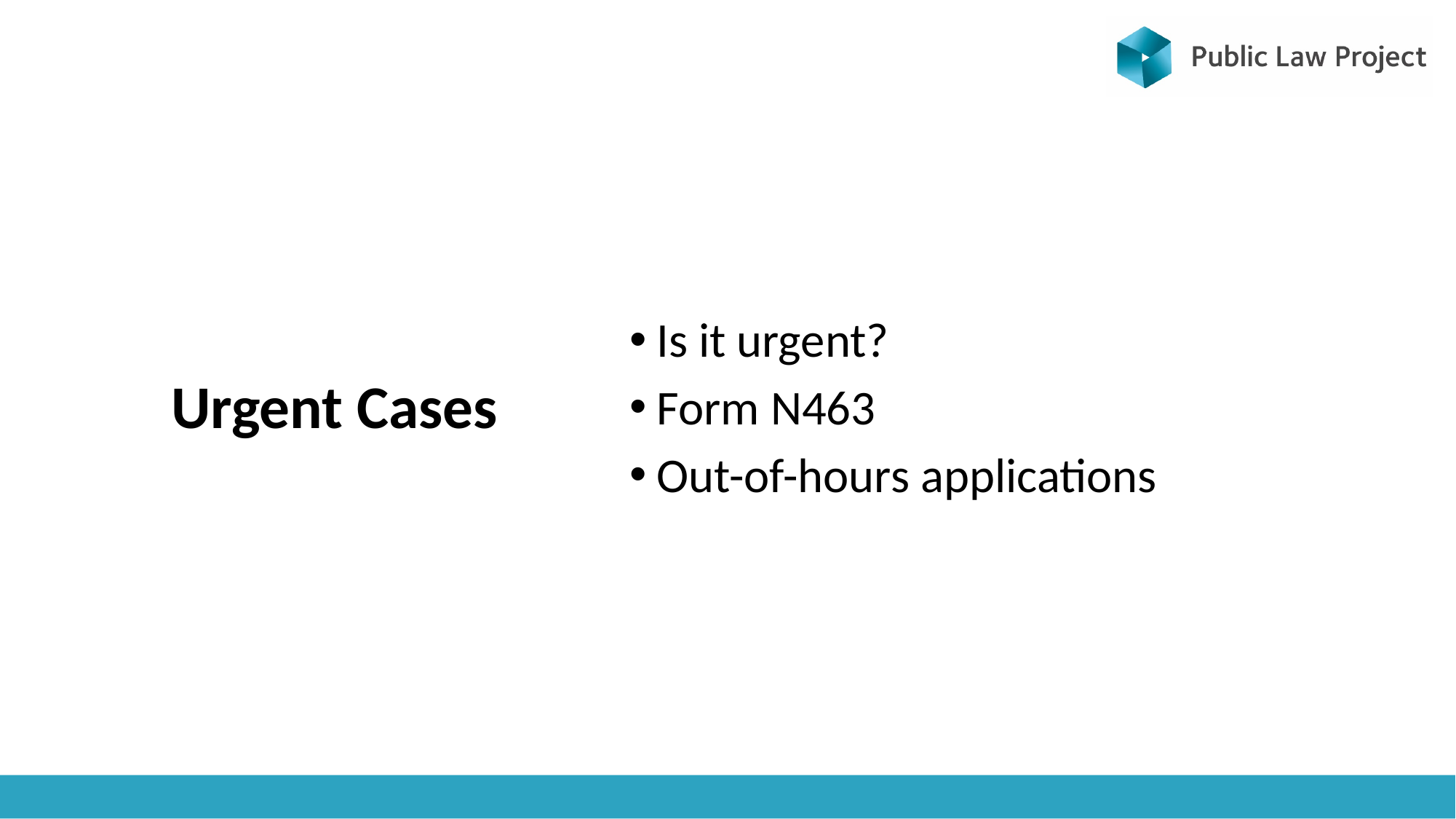

# Urgent Cases
Is it urgent?
Form N463
Out-of-hours applications